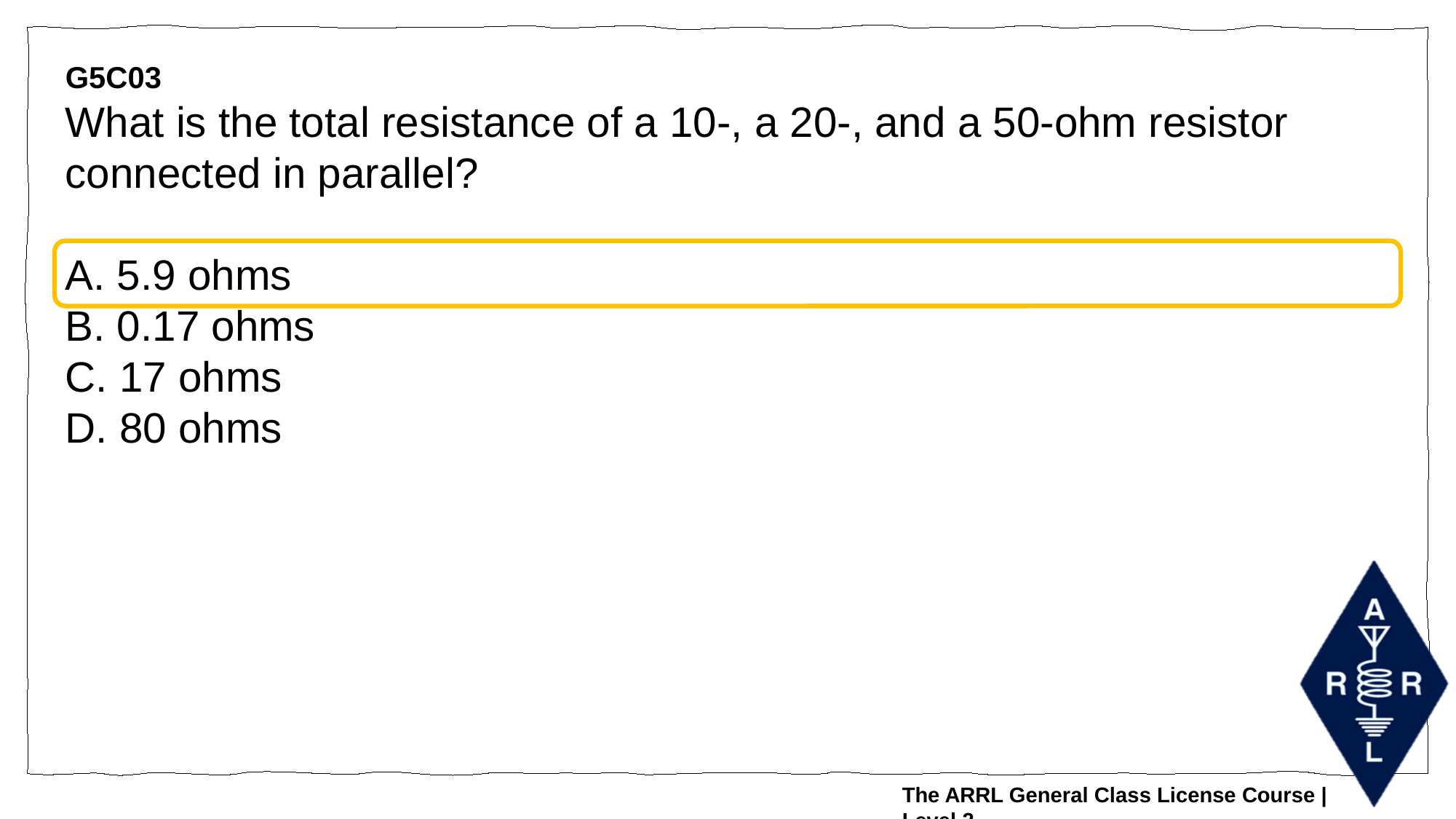

G5C03
What is the total resistance of a 10-, a 20-, and a 50-ohm resistor connected in parallel?

A. 5.9 ohms
B. 0.17 ohms
C. 17 ohms
D. 80 ohms